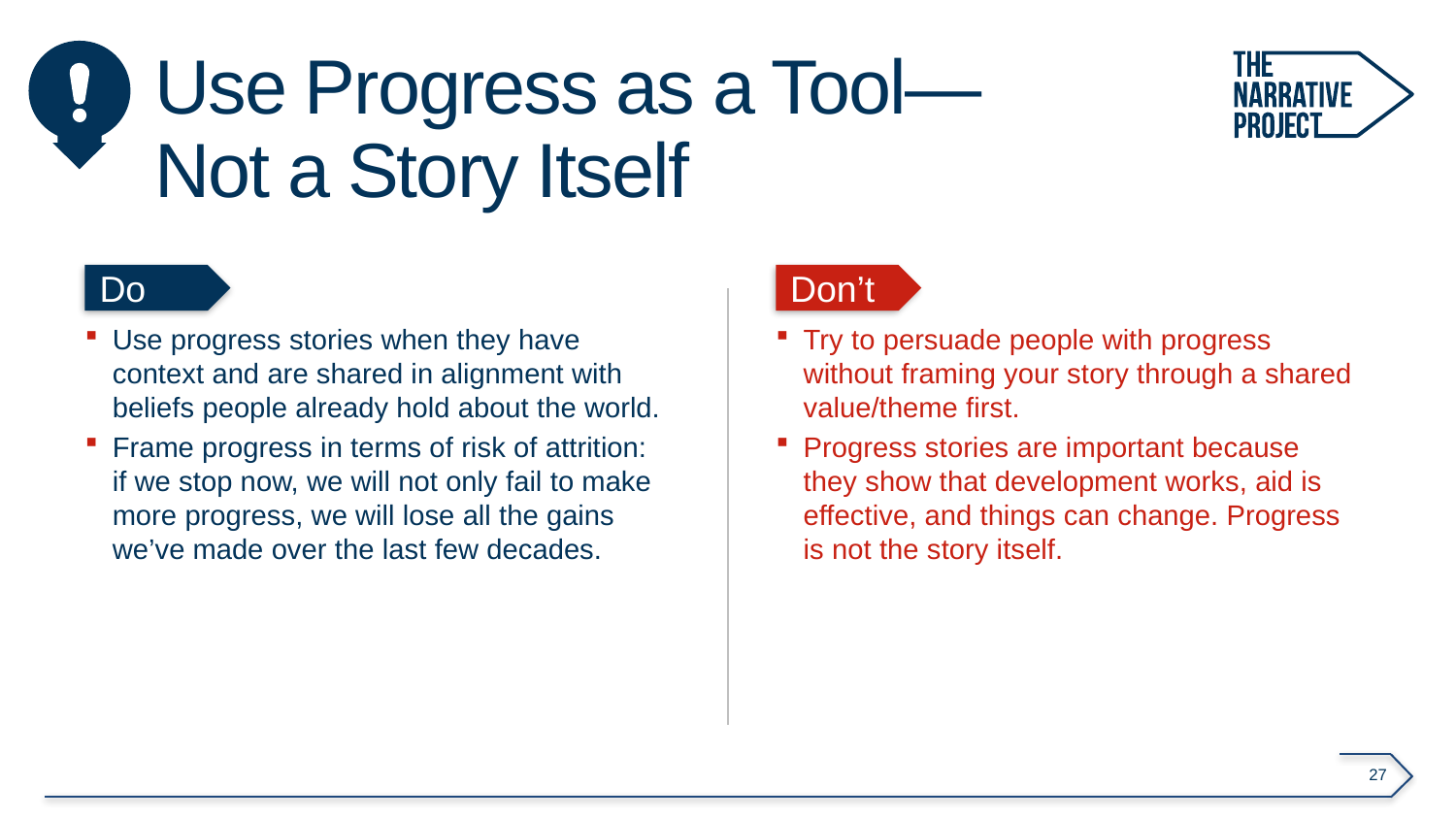

# Use Progress as a Tool— Not a Story Itself
Do
Don’t
Use progress stories when they have context and are shared in alignment with beliefs people already hold about the world.
Frame progress in terms of risk of attrition: if we stop now, we will not only fail to make more progress, we will lose all the gains we’ve made over the last few decades.

Try to persuade people with progress without framing your story through a shared value/theme first.
Progress stories are important because they show that development works, aid is effective, and things can change. Progress is not the story itself.
27